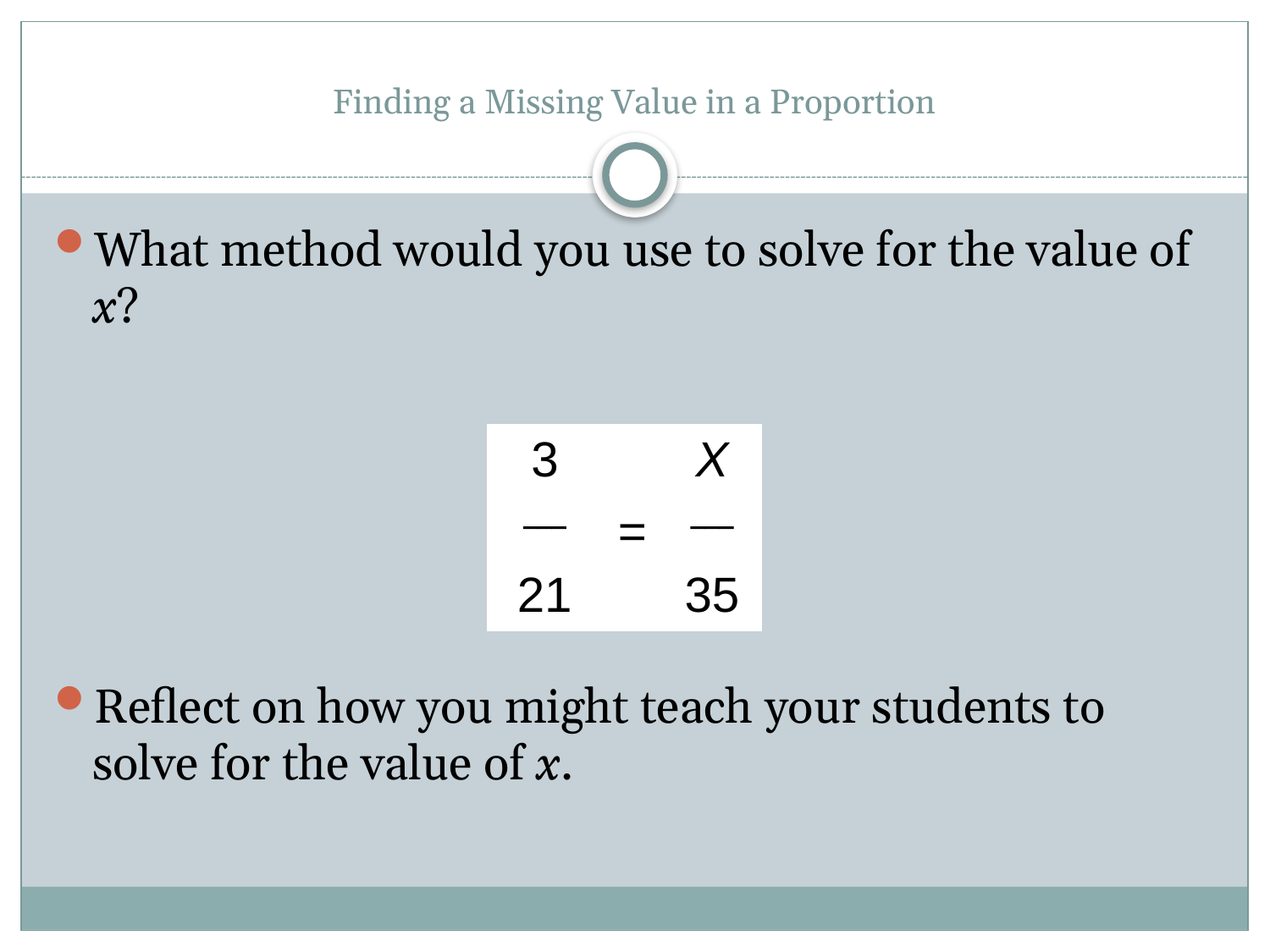

# Finding a Missing Value in a Proportion
What method would you use to solve for the value of x?

Reflect on how you might teach your students to  solve for the value of x.

| 3 |  | X |
| --- | --- | --- |
| \_\_\_ | = | \_\_\_ |
| 21 |  | 35 |